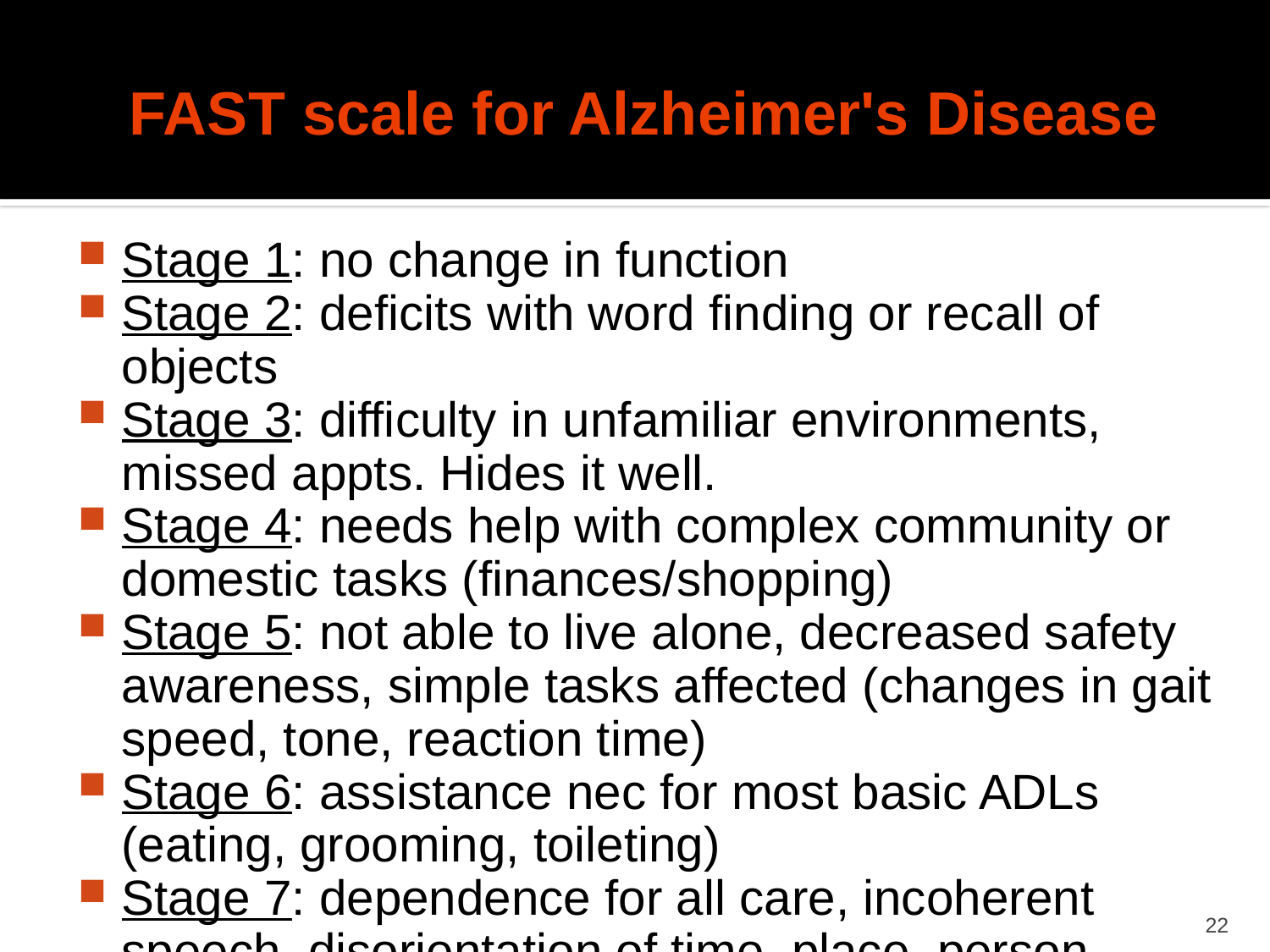

# FAST scale for Alzheimer's Disease
Stage 1: no change in function
Stage 2: deficits with word finding or recall of objects
Stage 3: difficulty in unfamiliar environments, missed appts. Hides it well.
Stage 4: needs help with complex community or domestic tasks (finances/shopping)
Stage 5: not able to live alone, decreased safety awareness, simple tasks affected (changes in gait speed, tone, reaction time)
Stage 6: assistance nec for most basic ADLs (eating, grooming, toileting)
Stage 7: dependence for all care, incoherent speech, disorientation of time, place, person
22